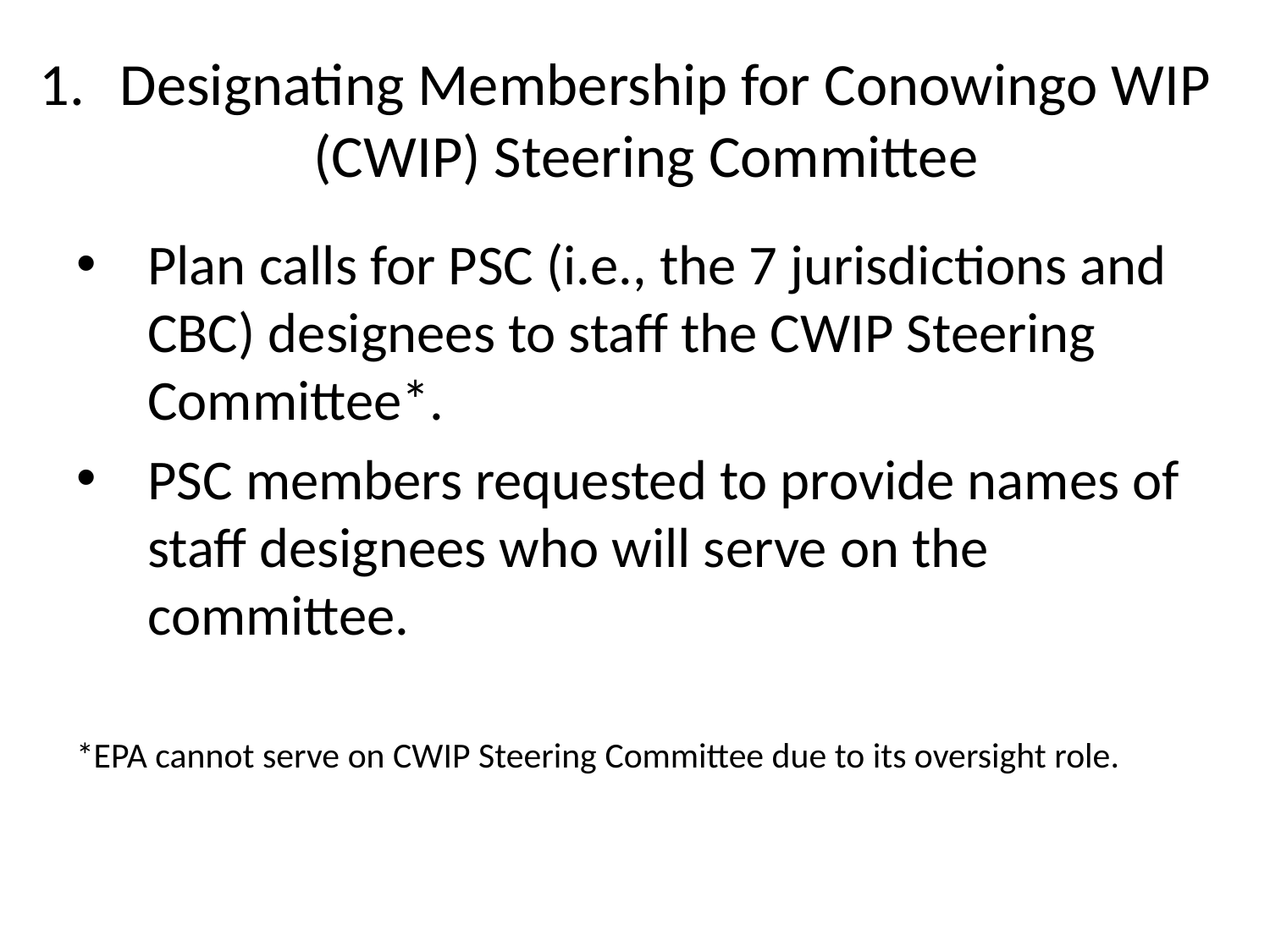

# Designating Membership for Conowingo WIP (CWIP) Steering Committee
Plan calls for PSC (i.e., the 7 jurisdictions and CBC) designees to staff the CWIP Steering Committee*.
PSC members requested to provide names of staff designees who will serve on the committee.

*EPA cannot serve on CWIP Steering Committee due to its oversight role.